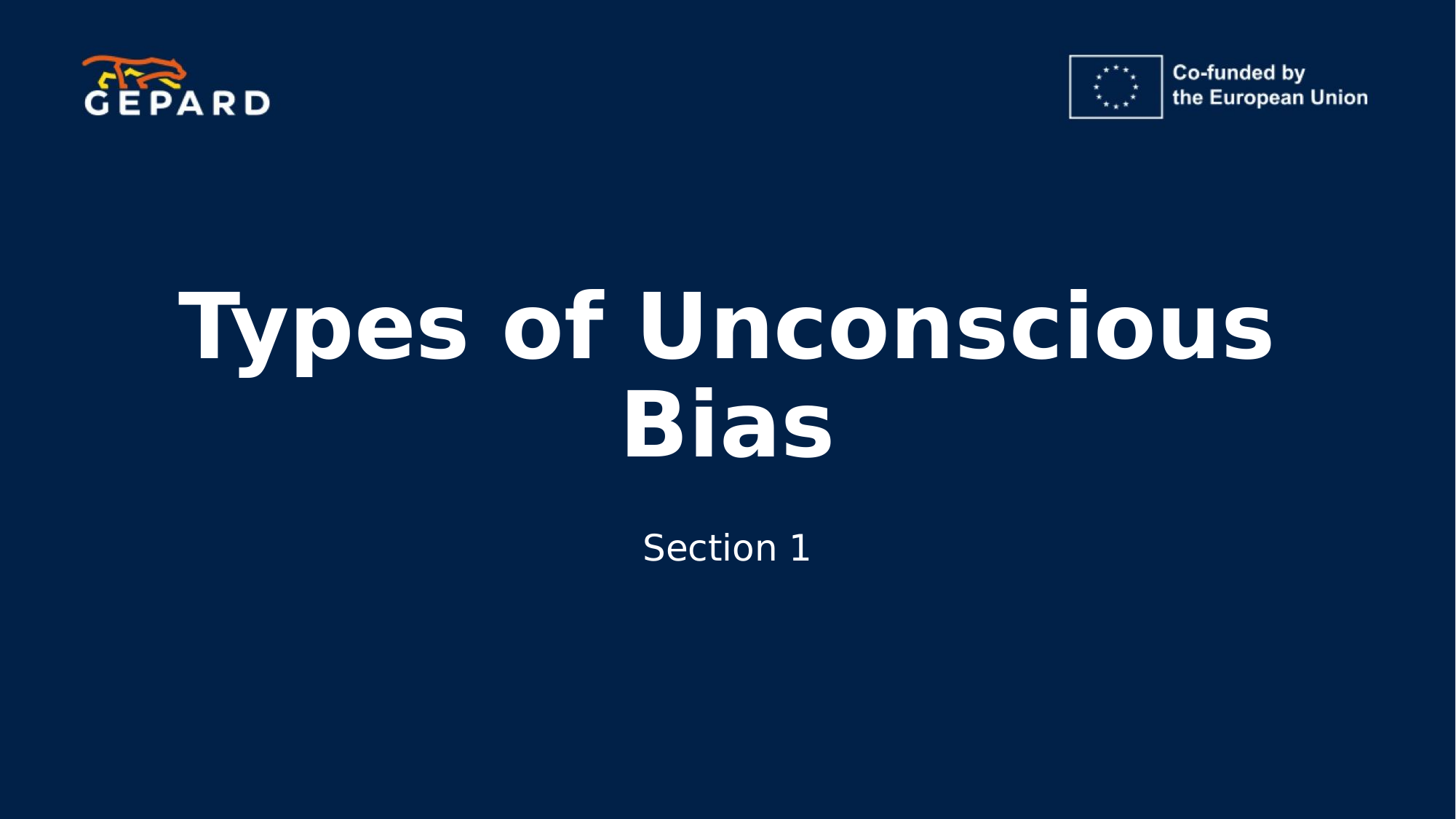

# Types of Unconscious Bias
Section 1